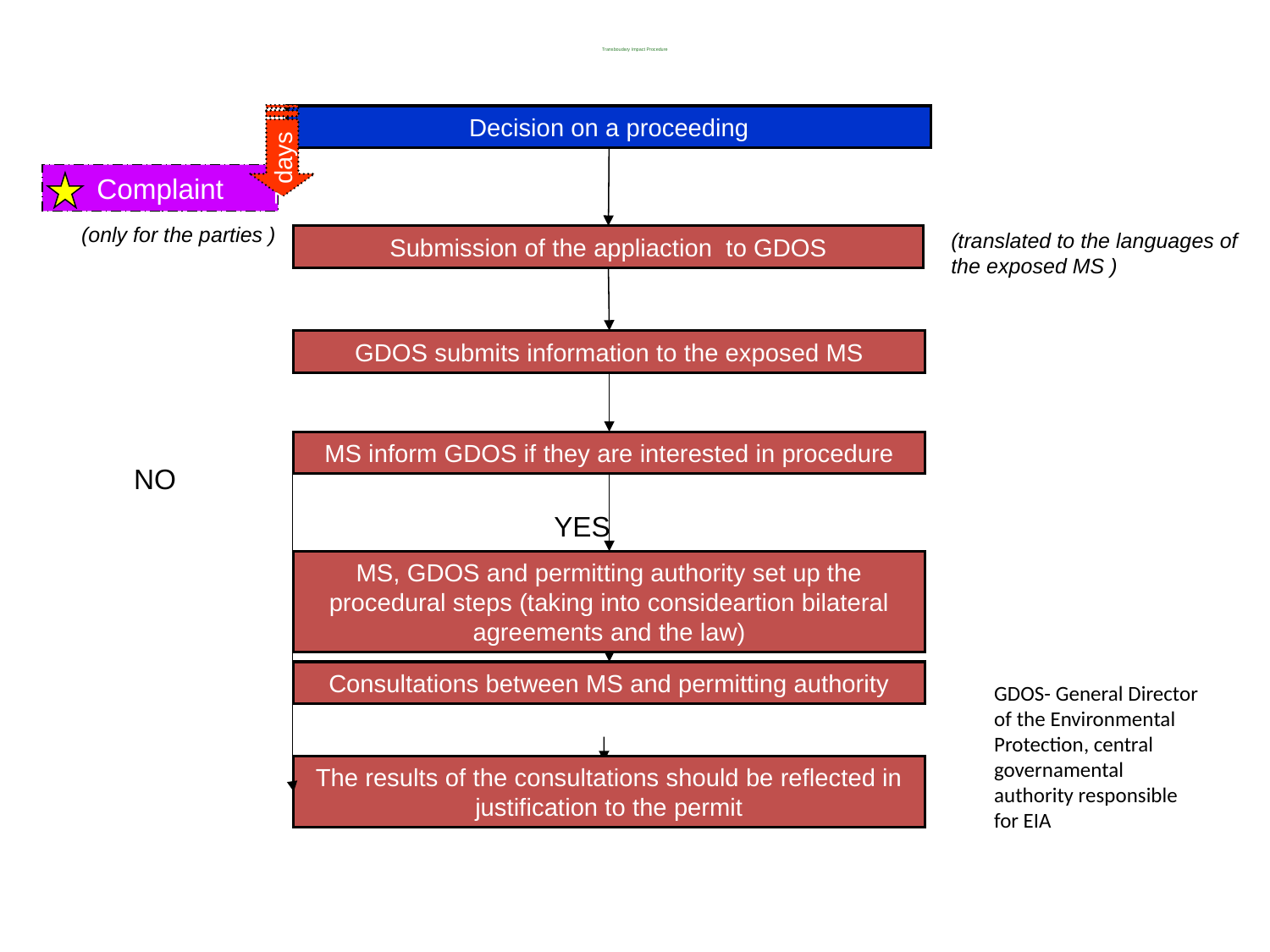

# Transboudary Impact Procedure
7 days
Complaint

(only for the parties )
Decision on a proceeding
(translated to the languages of the exposed MS )
Submission of the appliaction  to GDOS
GDOS submits information to the exposed MS
MS inform GDOS if they are interested in procedure
NO
YES
MS, GDOS and permitting authority set up the procedural steps (taking into consideartion bilateral agreements and the law)
Consultations between MS and permitting authority

The results of the consultations should be reflected in justification to the permit
GDOS- General Director of the Environmental Protection, central governamental authority responsible for EIA